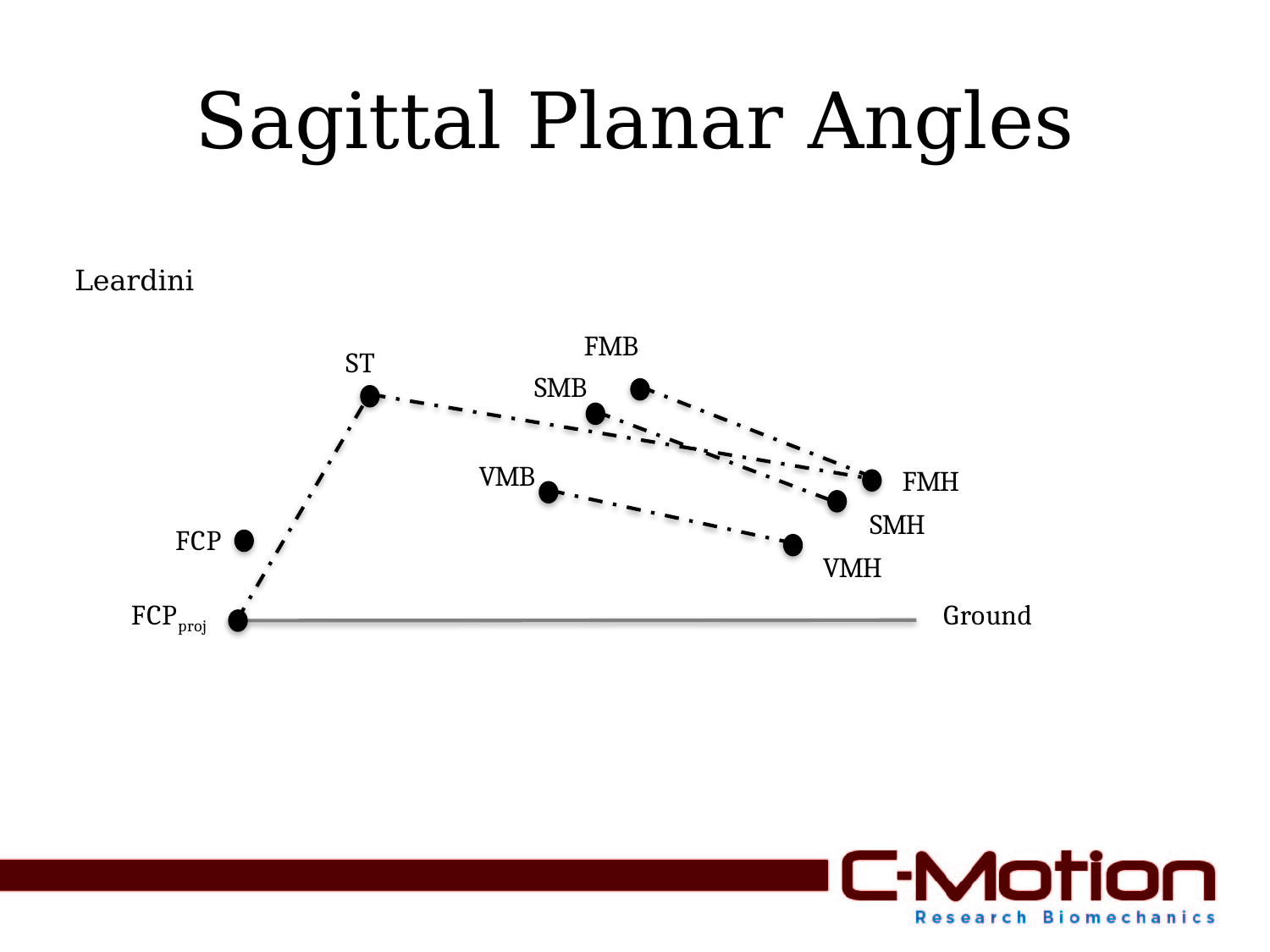

# Sagittal Planar Angles

Leardini

FMB
ST
SMB

VMB
FMH

SMH
FCP

VMH
FCPproj
Ground